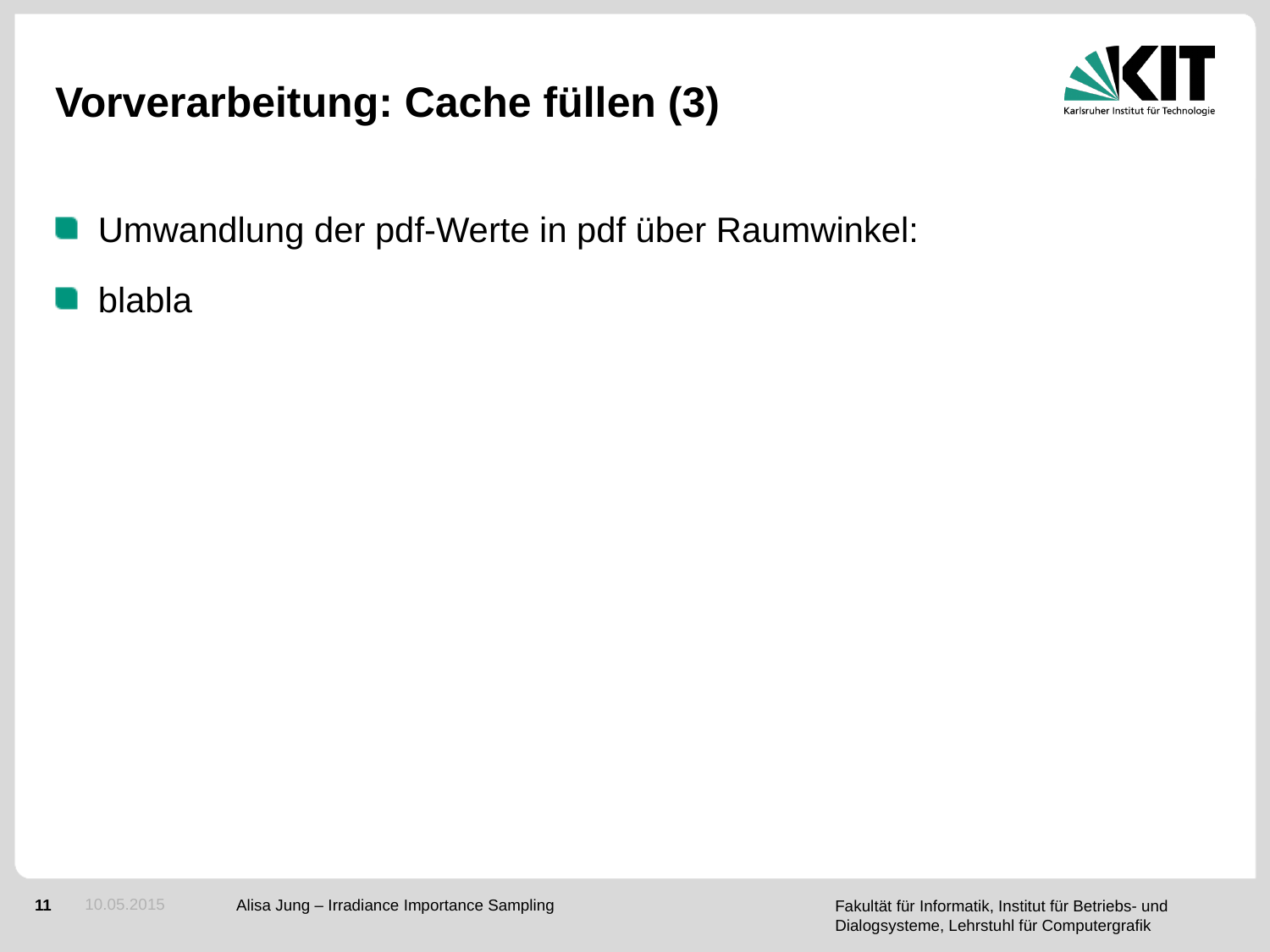

# Vorverarbeitung: Cache füllen (3)
Umwandlung der pdf-Werte in pdf über Raumwinkel:
blabla
10.05.2015
Alisa Jung – Irradiance Importance Sampling